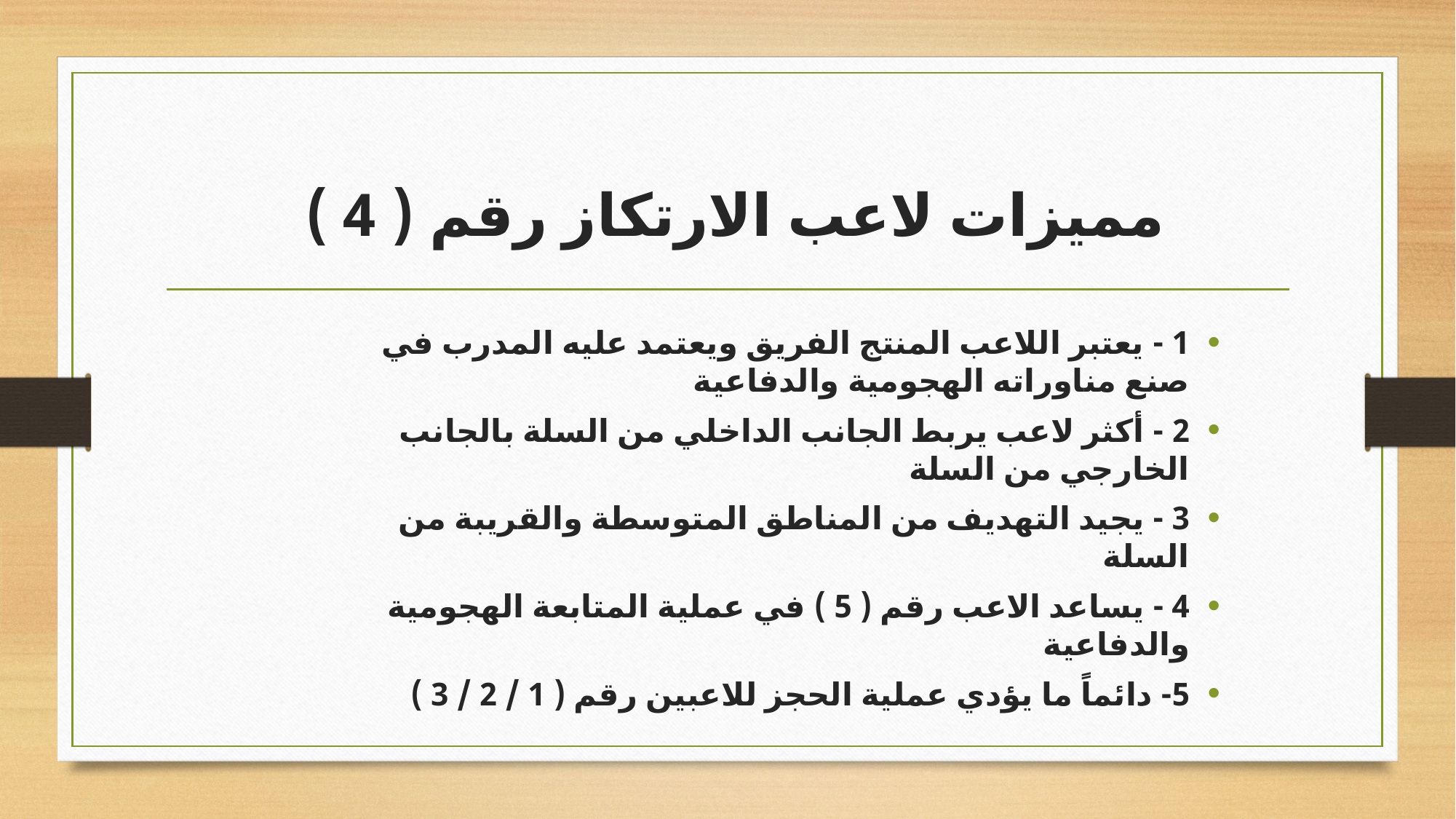

# مميزات لاعب الارتكاز رقم ( 4 )
1 - يعتبر اللاعب المنتج الفريق ويعتمد عليه المدرب في صنع مناوراته الهجومية والدفاعية
2 - أكثر لاعب يربط الجانب الداخلي من السلة بالجانب الخارجي من السلة
3 - يجيد التهديف من المناطق المتوسطة والقريبة من السلة
4 - يساعد الاعب رقم ( 5 ) في عملية المتابعة الهجومية والدفاعية
5- دائماً ما يؤدي عملية الحجز للاعبين رقم ( 1 / 2 / 3 )